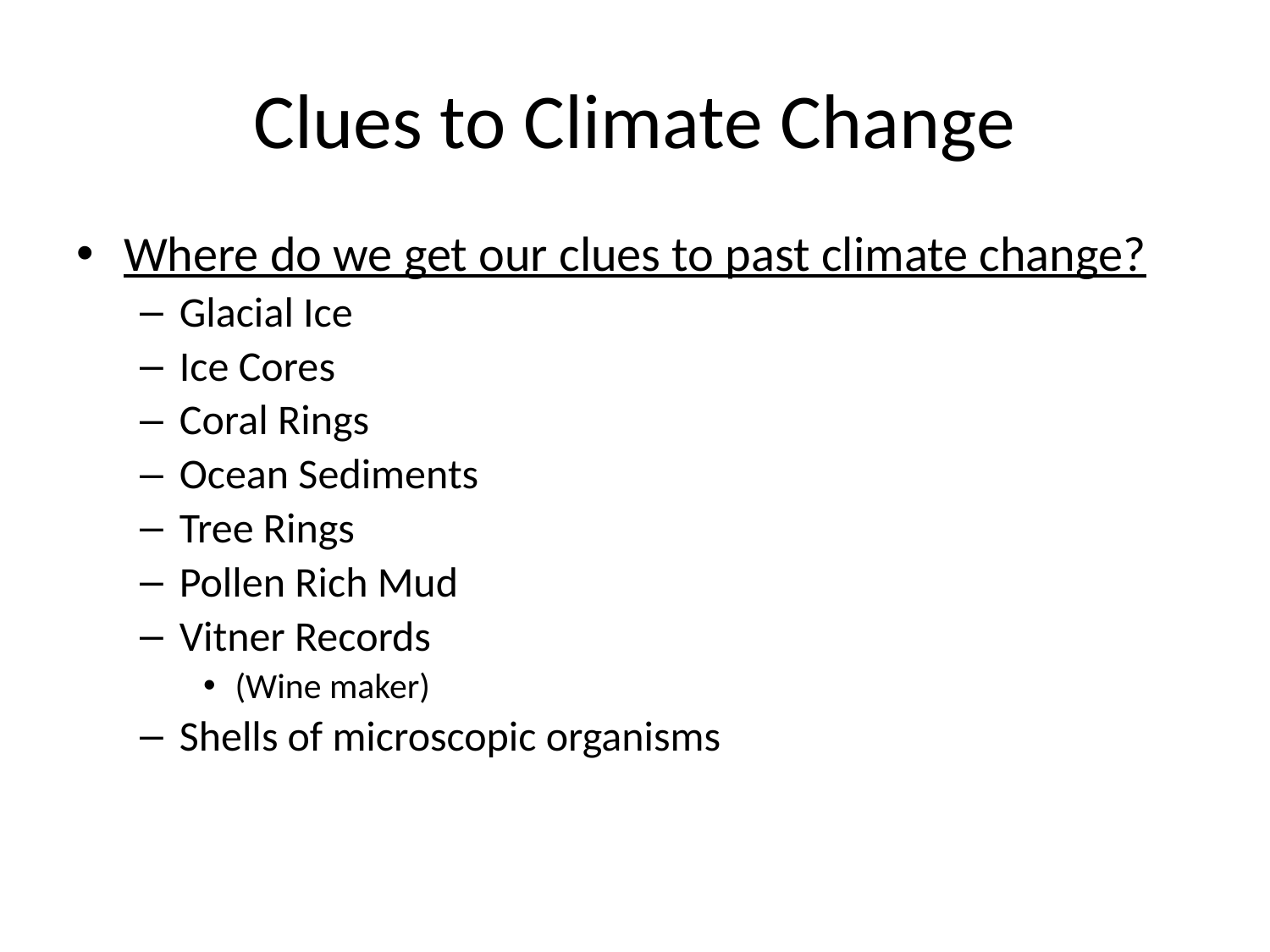

Clues to Climate Change
Where do we get our clues to past climate change?
Glacial Ice
Ice Cores
Coral Rings
Ocean Sediments
Tree Rings
Pollen Rich Mud
Vitner Records
(Wine maker)
Shells of microscopic organisms